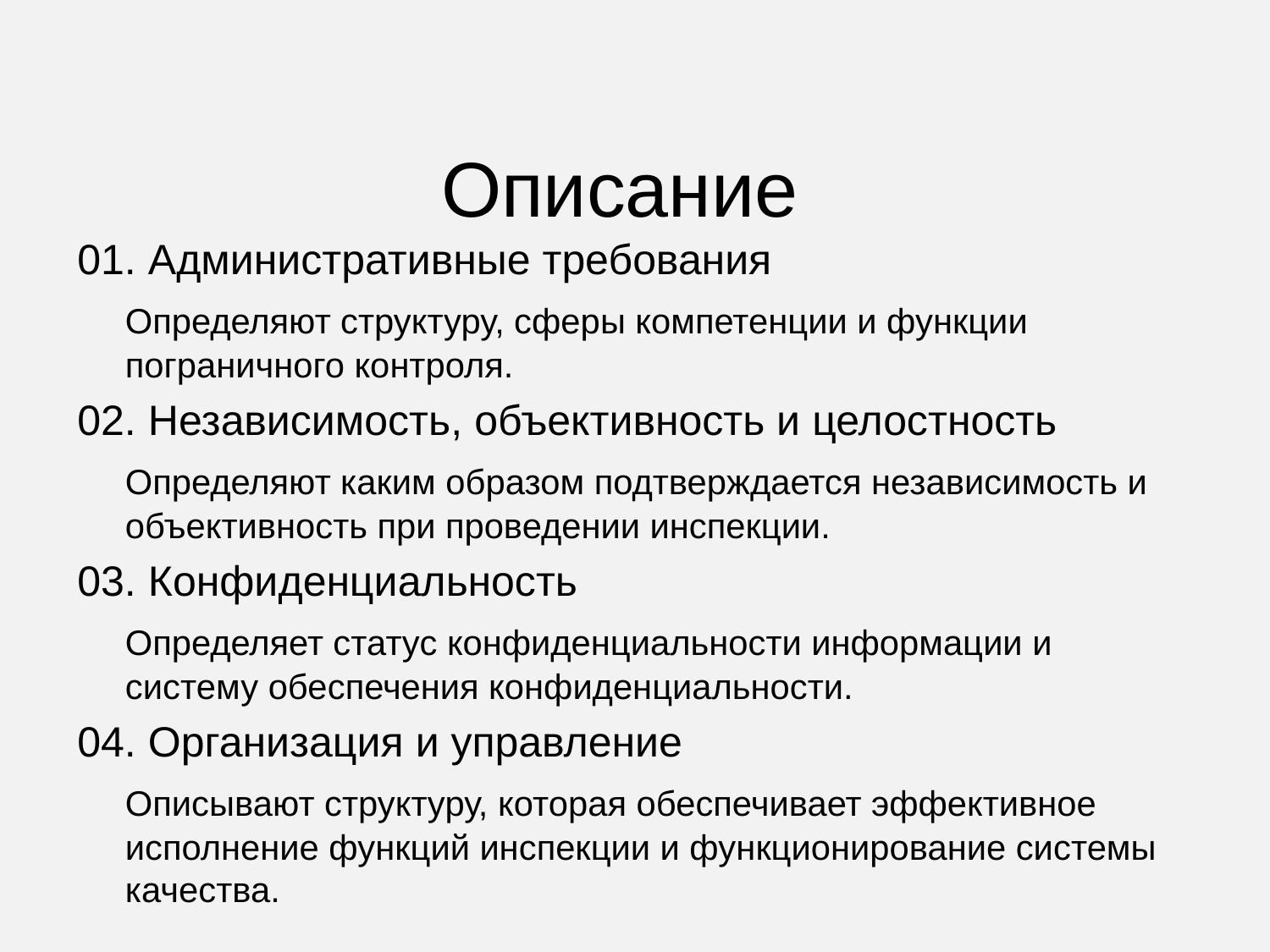

# Описание
01. Административные требования
	Определяют структуру, сферы компетенции и функции пограничного контроля.
02. Независимость, объективность и целостность
	Определяют каким образом подтверждается независимость и объективность при проведении инспекции.
03. Конфиденциальность
	Определяет статус конфиденциальности информации и систему обеспечения конфиденциальности.
04. Организация и управление
	Описывают структуру, которая обеспечивает эффективное исполнение функций инспекции и функционирование системы качества.